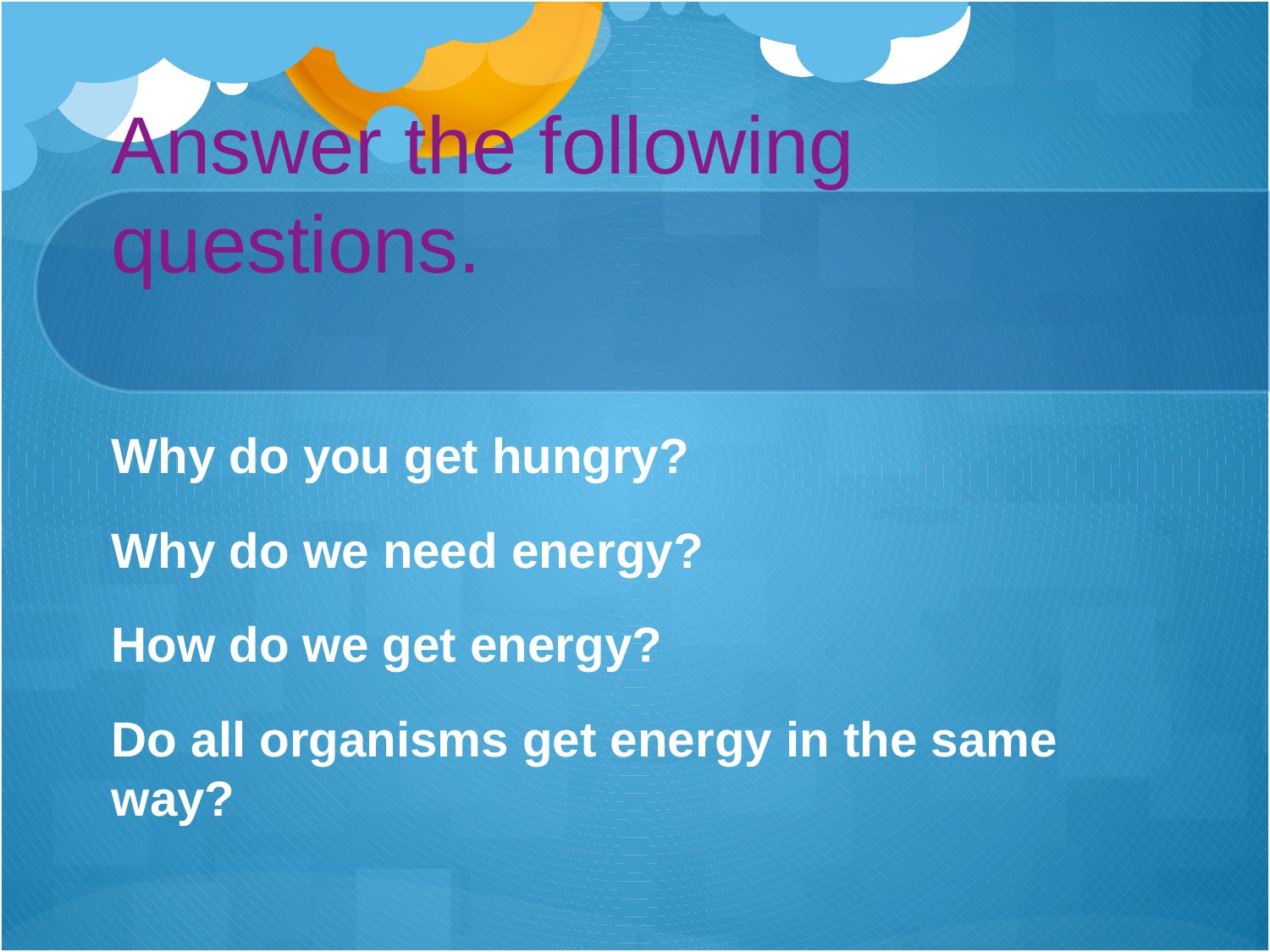

# Answer the following questions.
Why do you get hungry?
Why do we need energy?
How do we get energy?
Do all organisms get energy in the same way?